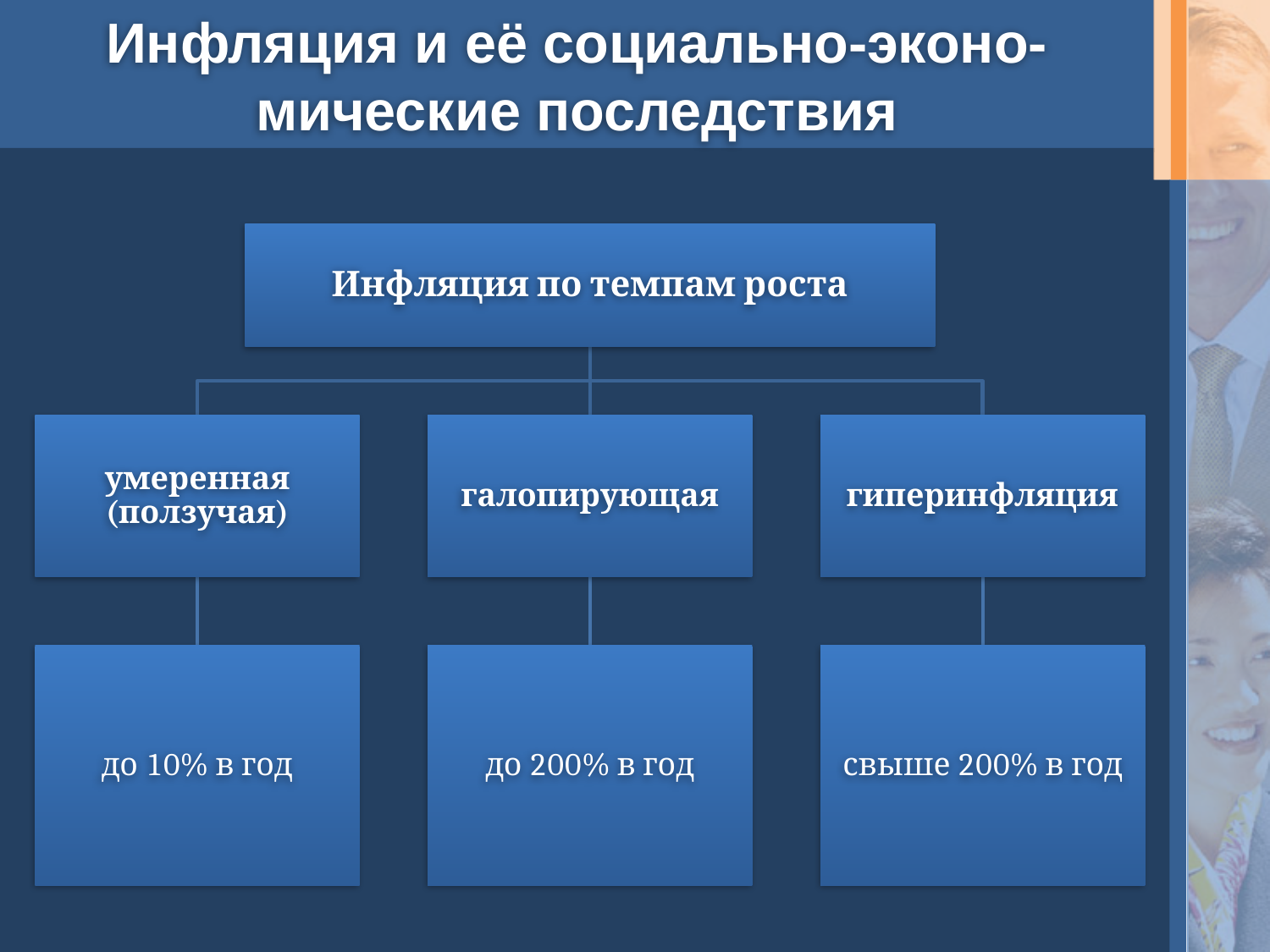

# Инфляция и её социально-эконо- мические последствия

Инфляция по темпам роста

умеренная (ползучая)

галопирующая

гиперинфляция

до 10% в год

до 200% в год

свыше 200% в год